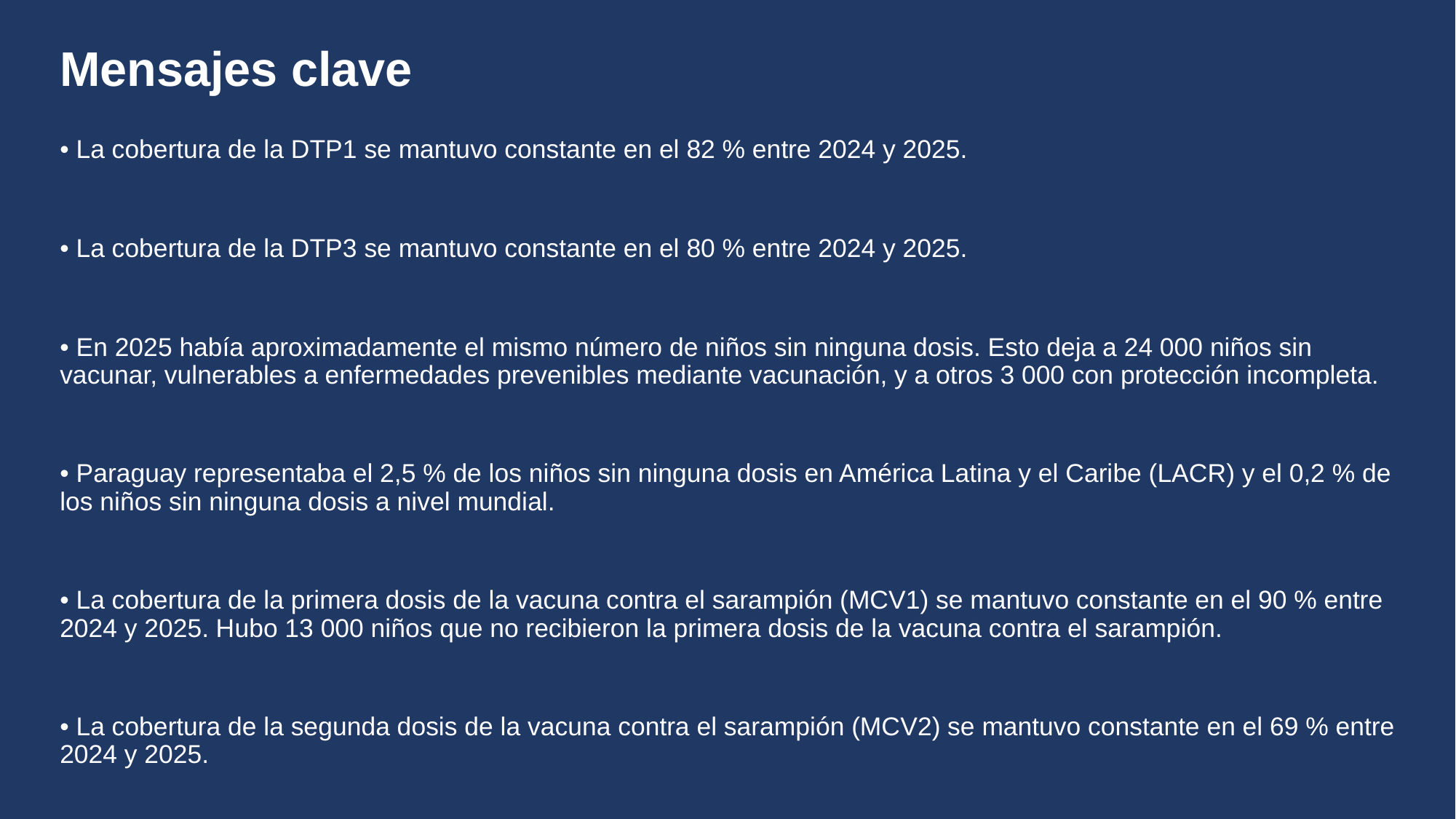

# Mensajes clave
• La cobertura de la DTP1 se mantuvo constante en el 82 % entre 2024 y 2025.

• La cobertura de la DTP3 se mantuvo constante en el 80 % entre 2024 y 2025.

• En 2025 había aproximadamente el mismo número de niños sin ninguna dosis. Esto deja a 24 000 niños sin vacunar, vulnerables a enfermedades prevenibles mediante vacunación, y a otros 3 000 con protección incompleta.

• Paraguay representaba el 2,5 % de los niños sin ninguna dosis en América Latina y el Caribe (LACR) y el 0,2 % de los niños sin ninguna dosis a nivel mundial.

• La cobertura de la primera dosis de la vacuna contra el sarampión (MCV1) se mantuvo constante en el 90 % entre 2024 y 2025. Hubo 13 000 niños que no recibieron la primera dosis de la vacuna contra el sarampión.

• La cobertura de la segunda dosis de la vacuna contra el sarampión (MCV2) se mantuvo constante en el 69 % entre 2024 y 2025.

• La cobertura de la última dosis de la vacuna contra el VPH (HPVc) entre las niñas disminuyó del 47 % al 42 % en 2025.